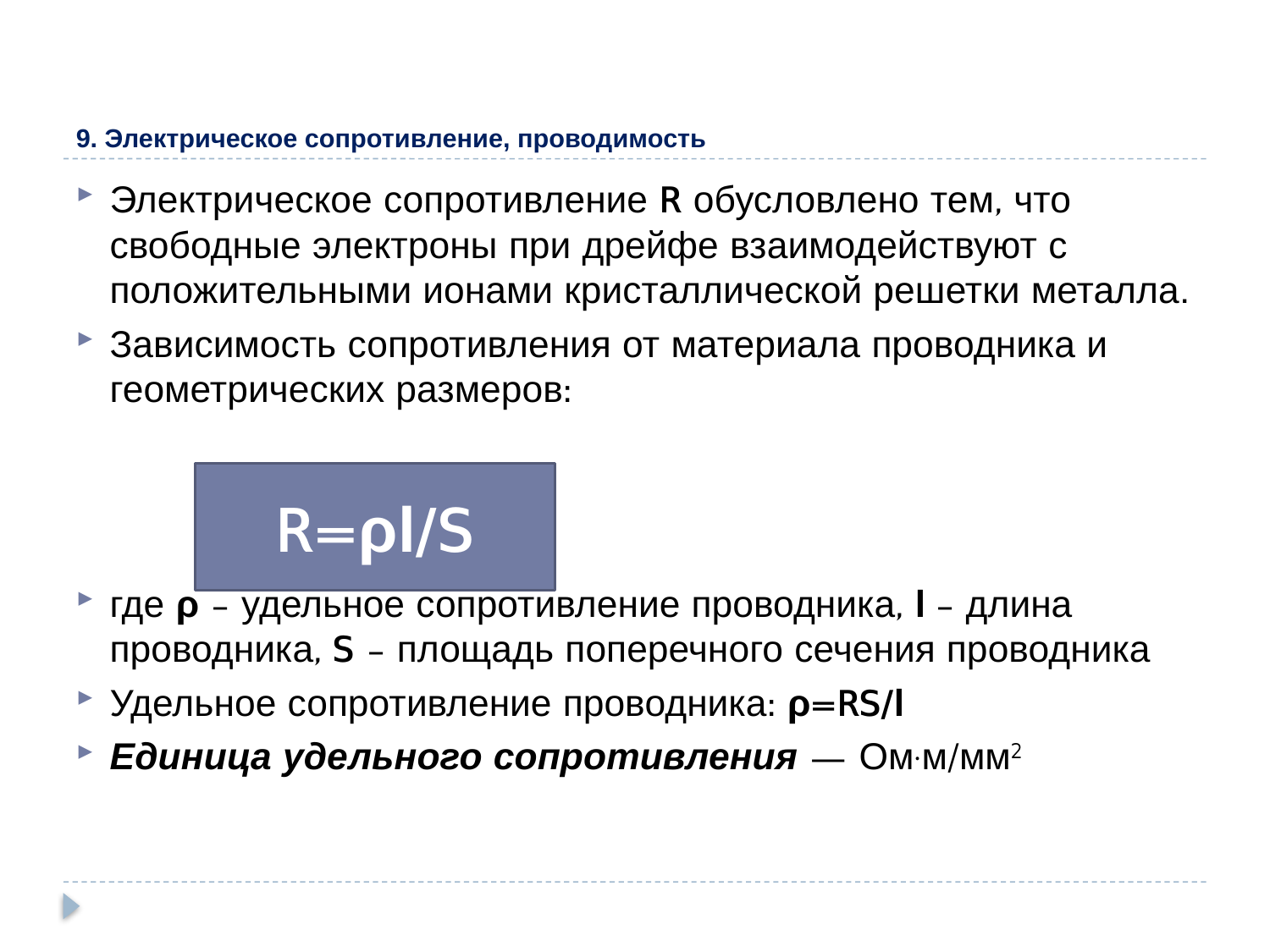

# 9. Электрическое сопротивление, проводимость
Электрическое сопротивление R обусловлено тем, что свободные электроны при дрейфе взаимодействуют с положительными ионами кристаллической решетки металла.
Зависимость сопротивления от материала проводника и геометрических размеров:

где ρ – удельное сопротивление проводника, l – длина проводника, S – площадь поперечного сечения проводника
Удельное сопротивление проводника: ρ=RS/l
Единица удельного сопротивления — Ом·м/мм2
R=ρl/S